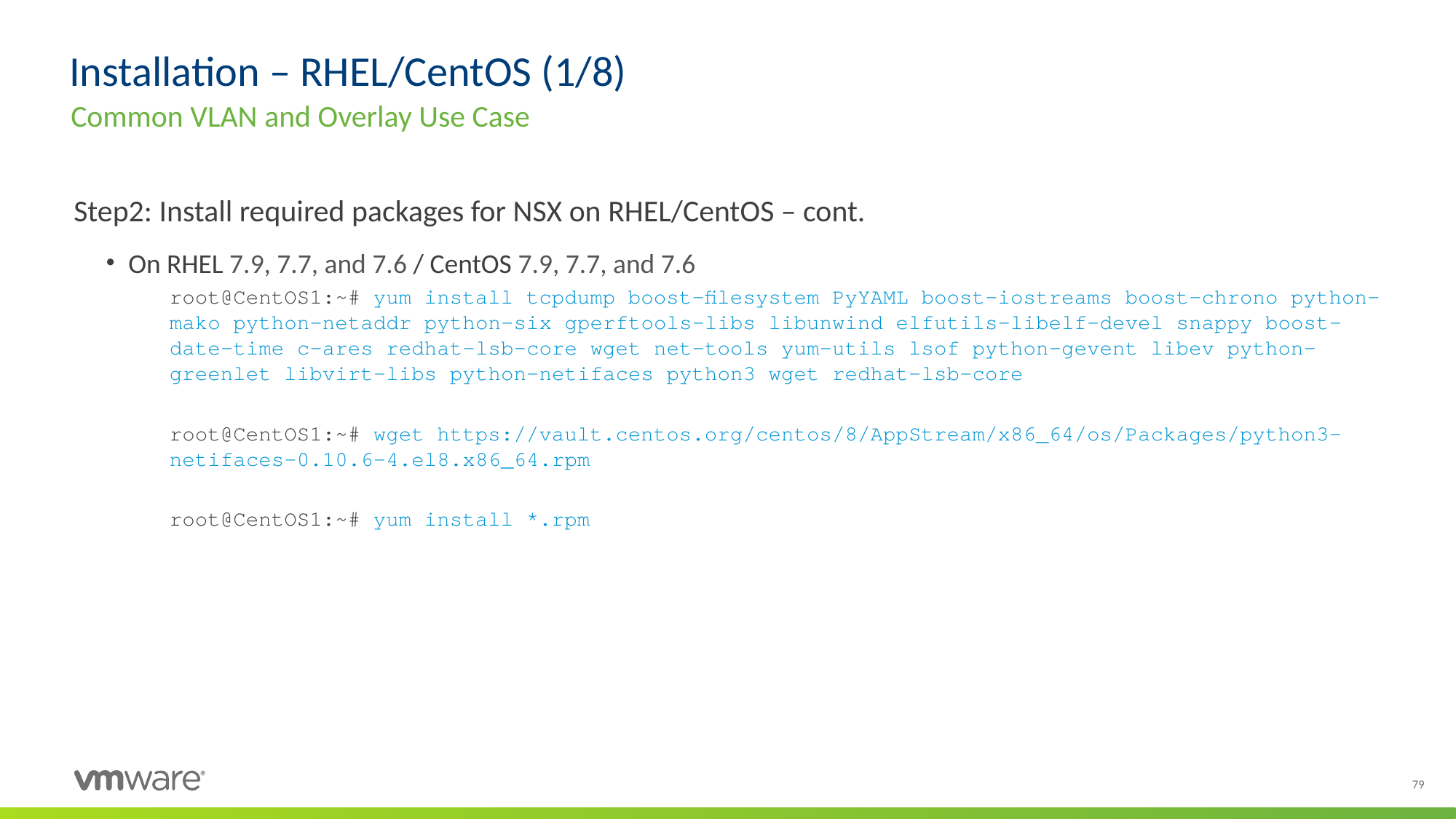

# Installation – RHEL/CentOS (1/8)
Common VLAN and Overlay Use Case
Step2: Install required packages for NSX on RHEL/CentOS – cont.
On RHEL 7.9, 7.7, and 7.6 / CentOS 7.9, 7.7, and 7.6
root@CentOS1:~# yum install tcpdump boost-filesystem PyYAML boost-iostreams boost-chrono python-mako python-netaddr python-six gperftools-libs libunwind elfutils-libelf-devel snappy boost-date-time c-ares redhat-lsb-core wget net-tools yum-utils lsof python-gevent libev python-greenlet libvirt-libs python-netifaces python3 wget redhat-lsb-core

root@CentOS1:~# wget https://vault.centos.org/centos/8/AppStream/x86_64/os/Packages/python3-netifaces-0.10.6-4.el8.x86_64.rpm

root@CentOS1:~# yum install *.rpm